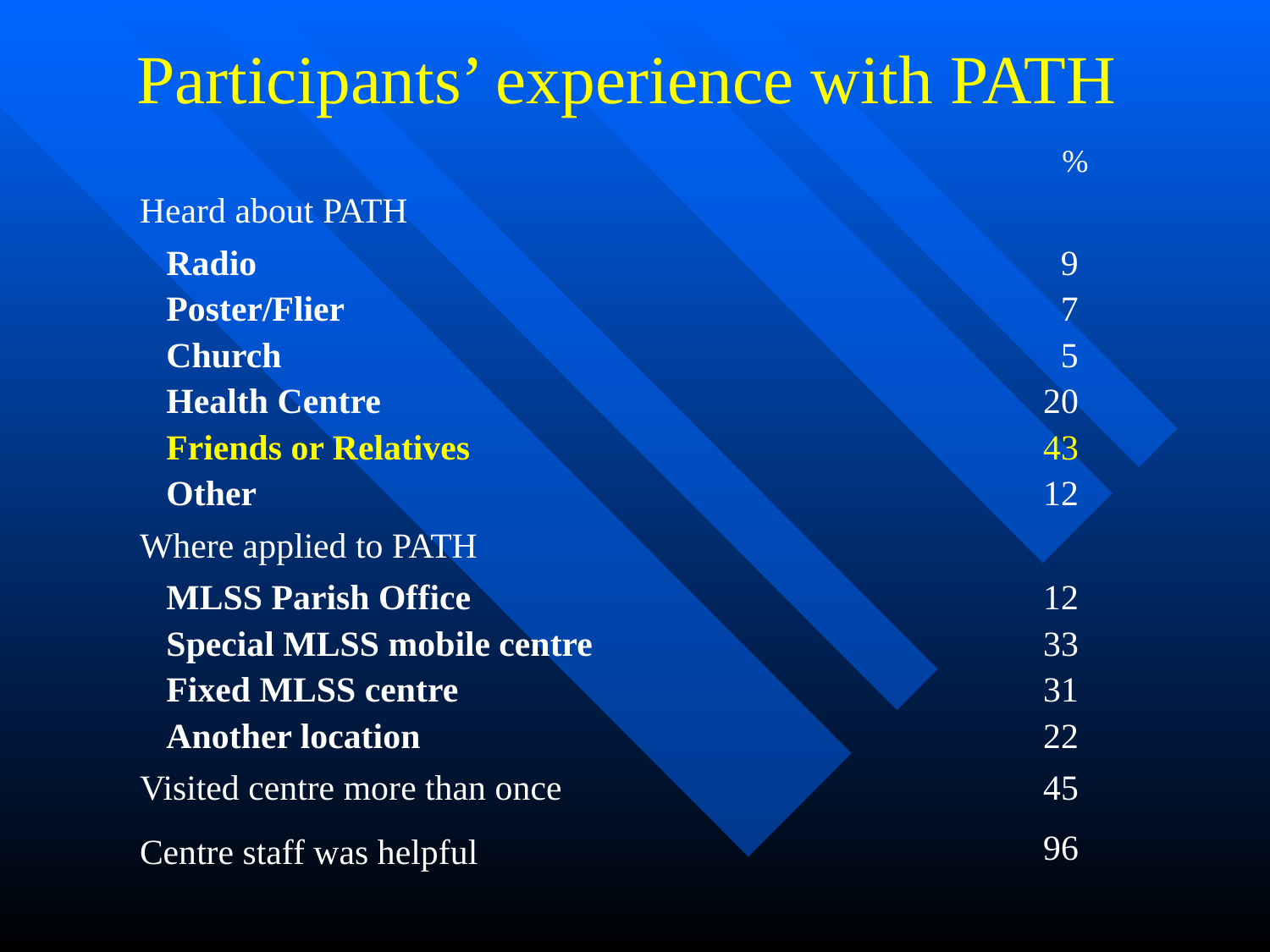

# Participants’ experience with PATH

|  | % |  |
| --- | --- | --- |
| Heard about PATH |  |  |
| Radio Poster/Flier Church Health Centre Friends or Relatives Other |  | 9 7 5 20 43 12 |
| Where applied to PATH |  |  |
| MLSS Parish Office Special MLSS mobile centre Fixed MLSS centre Another location |  | 12 33 31 22 |
| Visited centre more than once Centre staff was helpful |  | 45 96 |
|  |  |  |